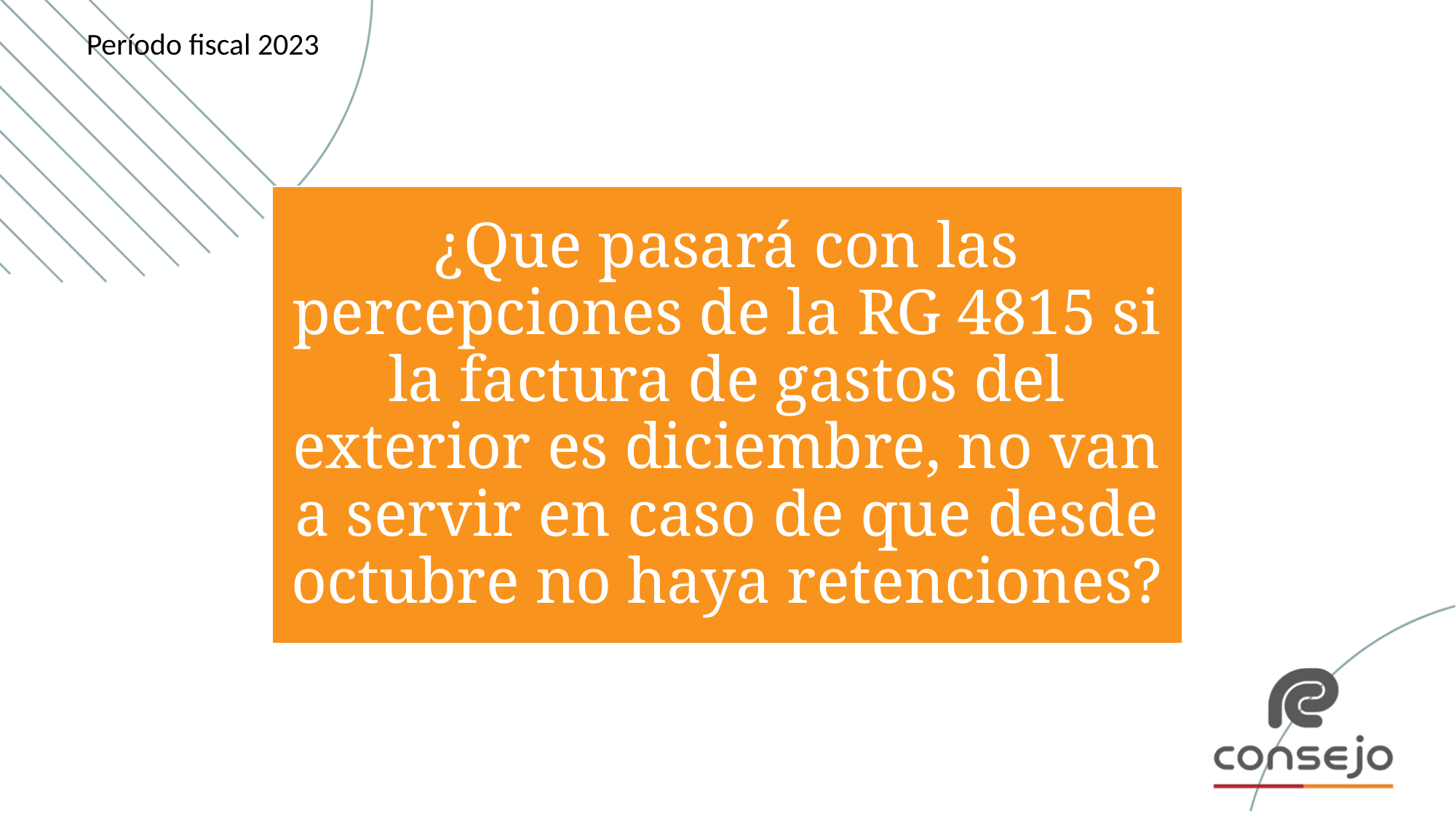

Período fiscal 2023
¿Que pasará con las percepciones de la RG 4815 si la factura de gastos del exterior es diciembre, no van a servir en caso de que desde octubre no haya retenciones?